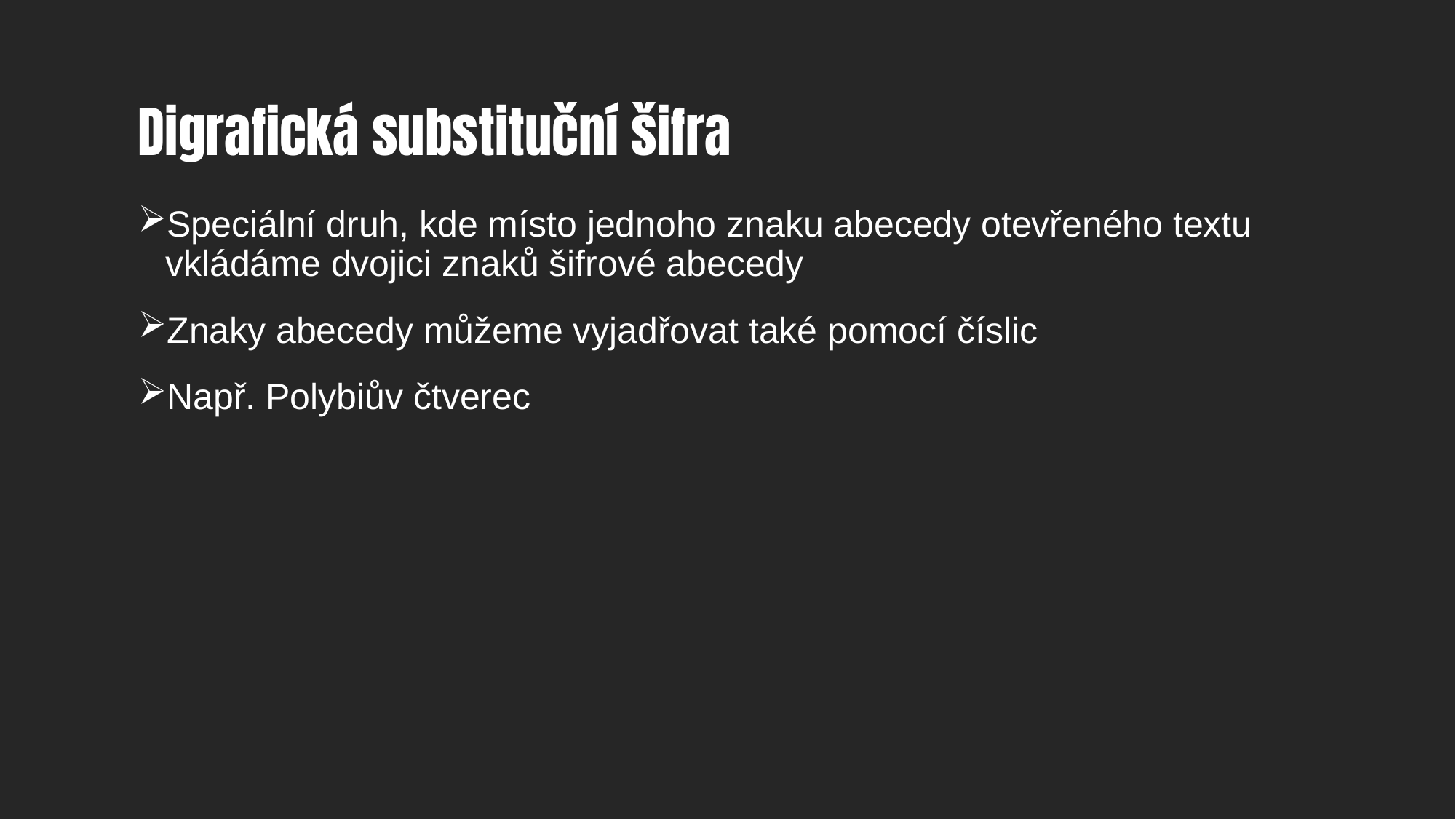

# Digrafická substituční šifra
Speciální druh, kde místo jednoho znaku abecedy otevřeného textu vkládáme dvojici znaků šifrové abecedy
Znaky abecedy můžeme vyjadřovat také pomocí číslic
Např. Polybiův čtverec